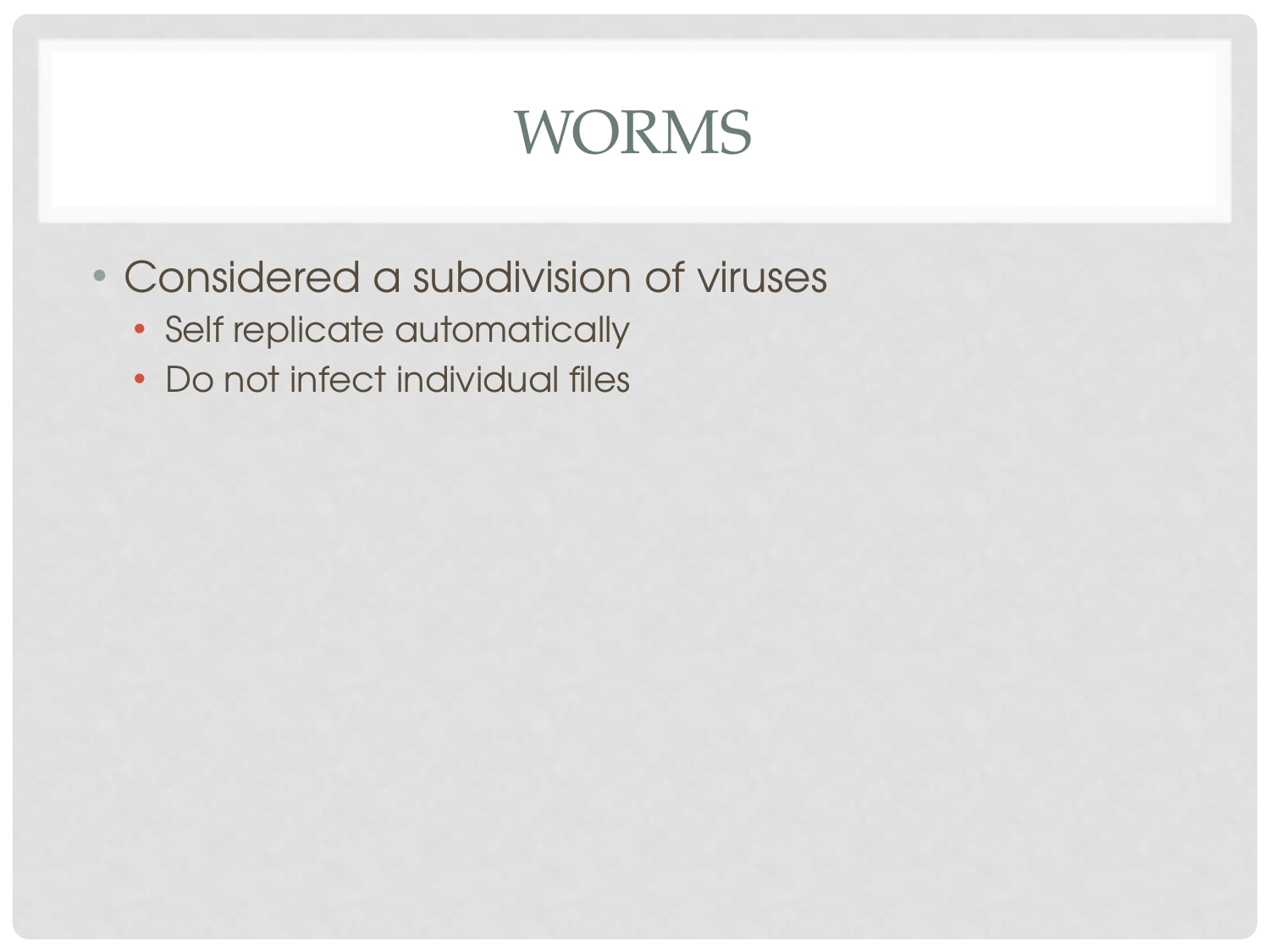

# worms
Considered a subdivision of viruses
Self replicate automatically
Do not infect individual files